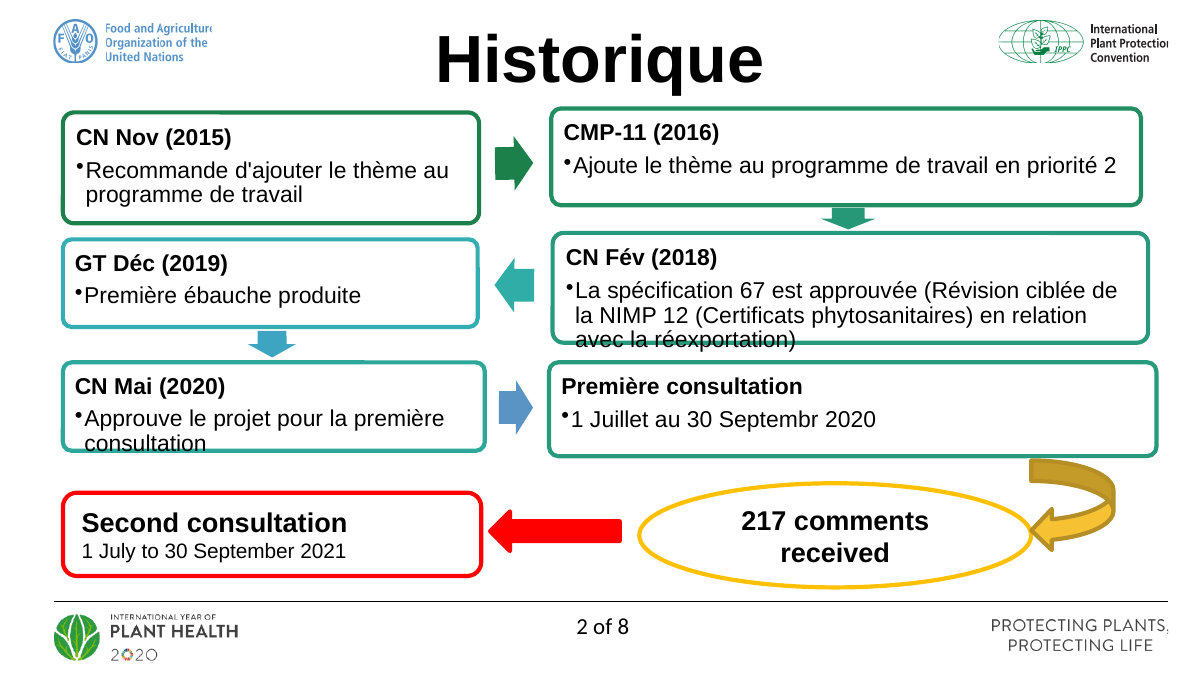

Historique
CN Nov (2015)
Recommande d'ajouter le thème au programme de travail

CMP-11 (2016)
Ajoute le thème au programme de travail en priorité 2

CN Fév (2018)
La spécification 67 est approuvée (Révision ciblée de la NIMP 12 (Certificats phytosanitaires) en relation avec la réexportation)

GT Déc (2019)
Première ébauche produite

CN Mai (2020)
Approuve le projet pour la première consultation

Première consultation
1 Juillet au 30 Septembr 2020

217 comments received
Second consultation
1 July to 30 September 2021

2 of 8